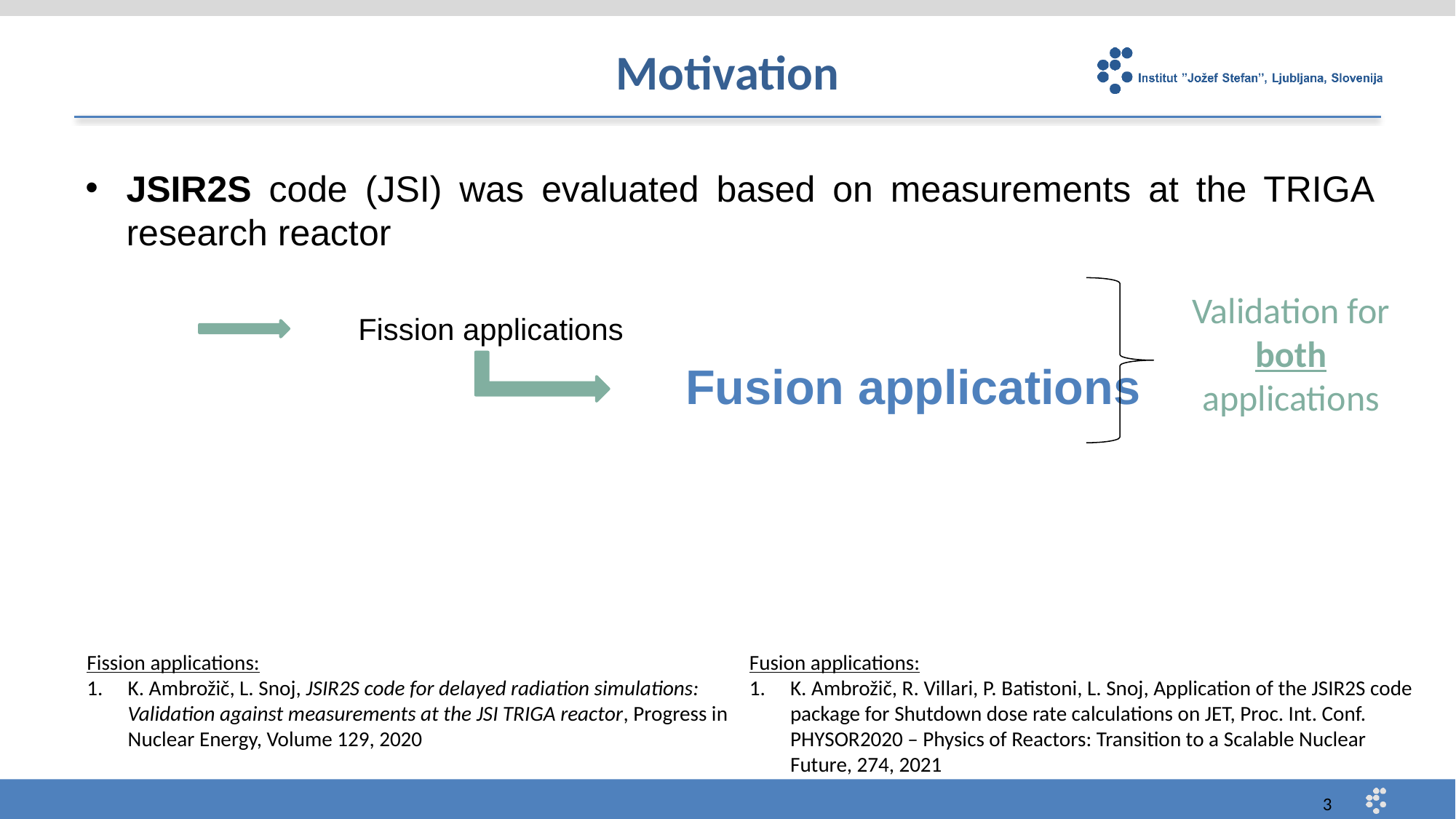

# Motivation
JSIR2S code (JSI) was evaluated based on measurements at the TRIGA research reactor

		Fission applications
					Fusion applications

Validation for both applications

Fission applications:
K. Ambrožič, L. Snoj, JSIR2S code for delayed radiation simulations: Validation against measurements at the JSI TRIGA reactor, Progress in Nuclear Energy, Volume 129, 2020
Fusion applications:
K. Ambrožič, R. Villari, P. Batistoni, L. Snoj, Application of the JSIR2S code package for Shutdown dose rate calculations on JET, Proc. Int. Conf. PHYSOR2020 – Physics of Reactors: Transition to a Scalable Nuclear Future, 274, 2021

3